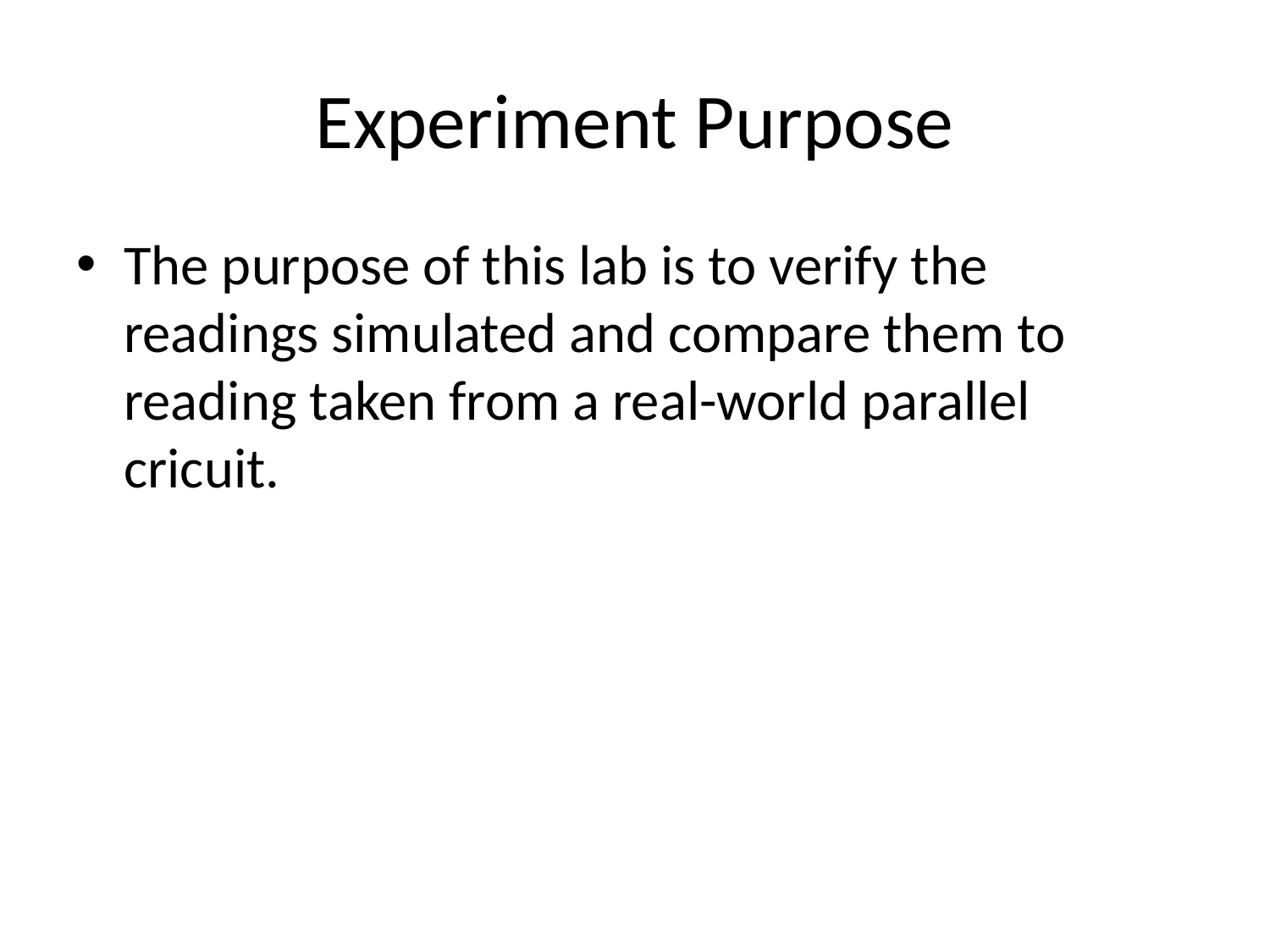

# Experiment Purpose
The purpose of this lab is to verify the readings simulated and compare them to reading taken from a real-world parallel cricuit.